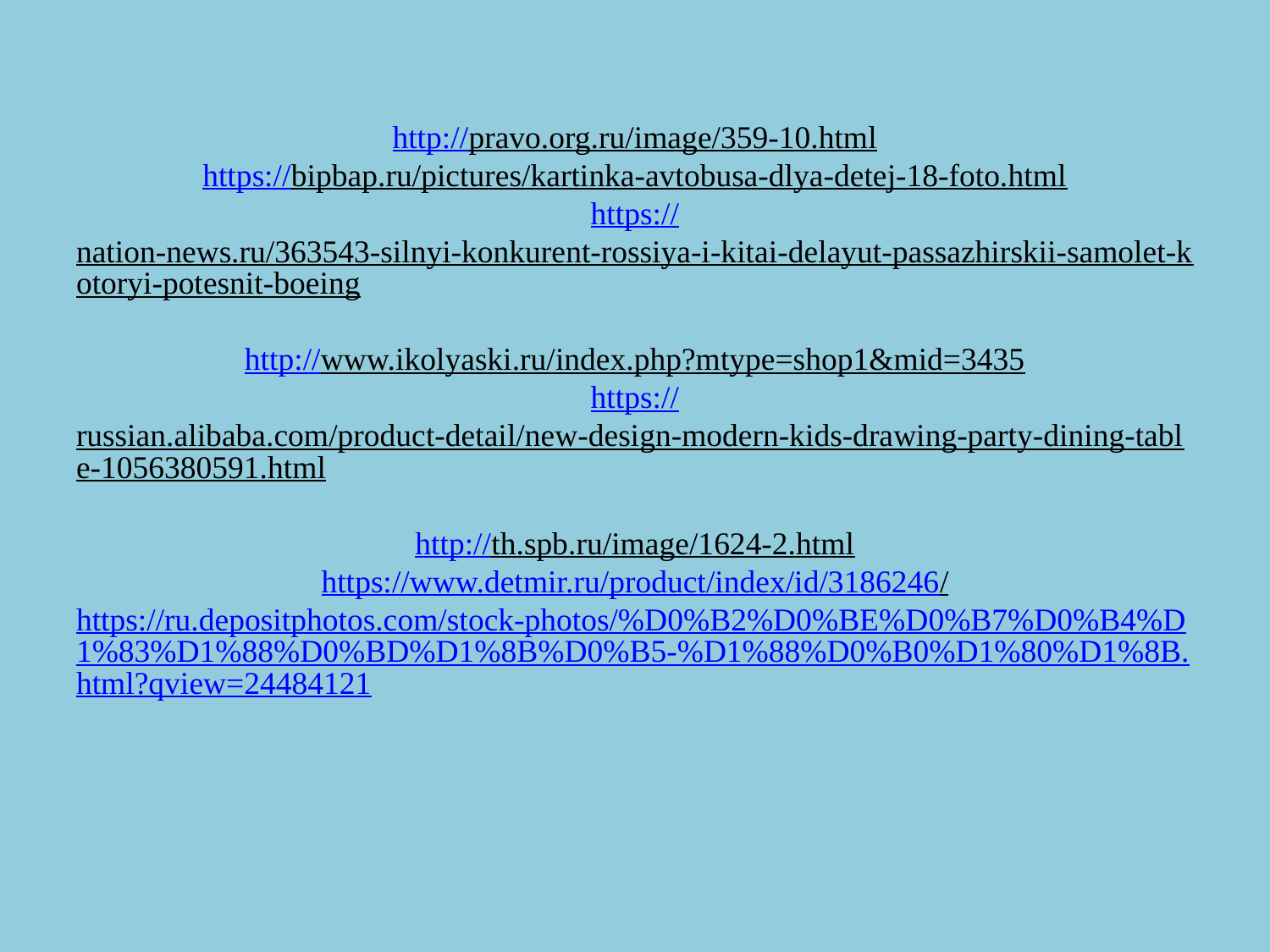

# http://pravo.org.ru/image/359-10.html https://bipbap.ru/pictures/kartinka-avtobusa-dlya-detej-18-foto.html https://nation-news.ru/363543-silnyi-konkurent-rossiya-i-kitai-delayut-passazhirskii-samolet-kotoryi-potesnit-boeing http://www.ikolyaski.ru/index.php?mtype=shop1&mid=3435 https://russian.alibaba.com/product-detail/new-design-modern-kids-drawing-party-dining-table-1056380591.html http://th.spb.ru/image/1624-2.html https://www.detmir.ru/product/index/id/3186246/ https://ru.depositphotos.com/stock-photos/%D0%B2%D0%BE%D0%B7%D0%B4%D1%83%D1%88%D0%BD%D1%8B%D0%B5-%D1%88%D0%B0%D1%80%D1%8B.html?qview=24484121